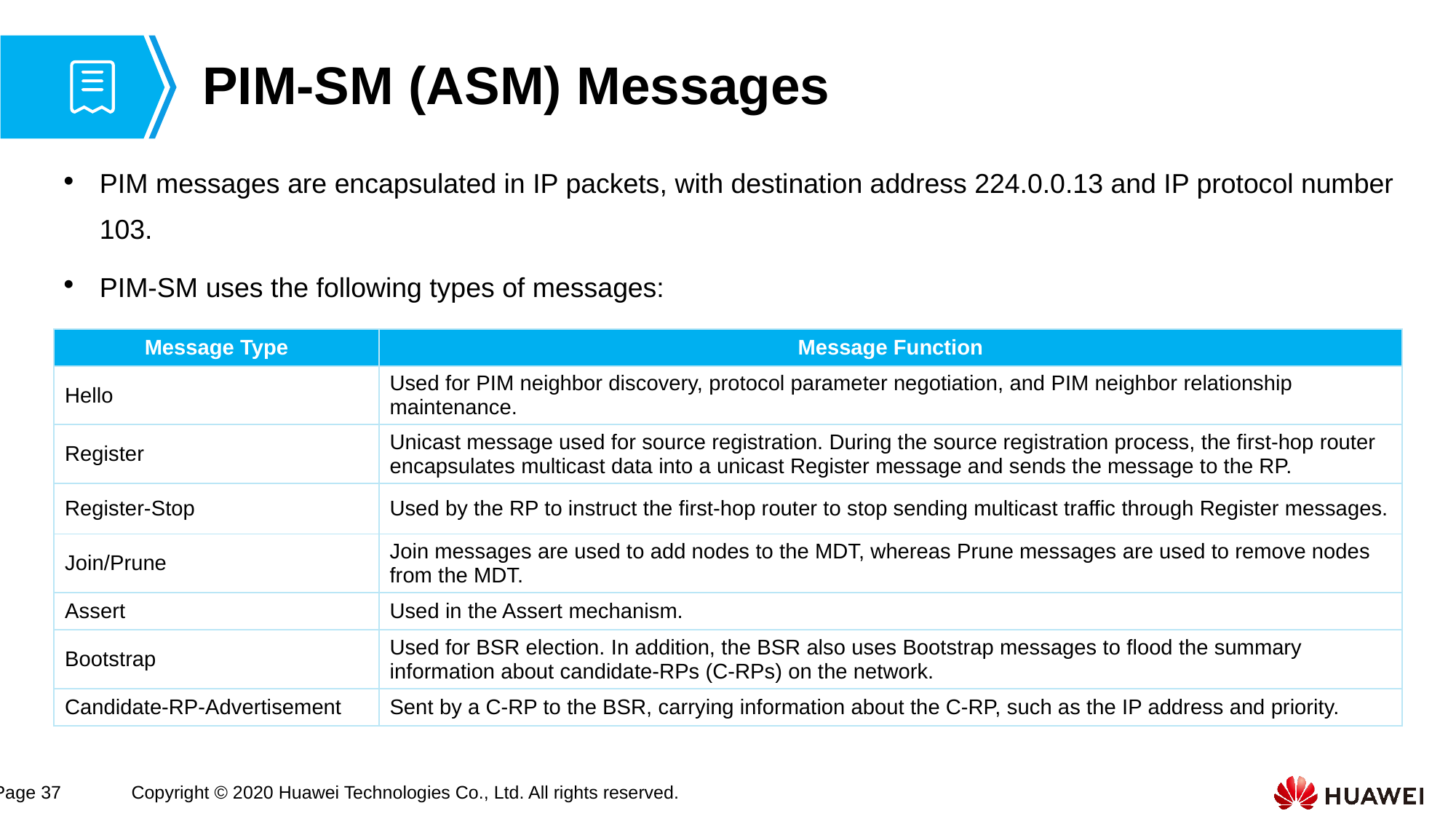

# PIM-SM (ASM) Messages
PIM messages are encapsulated in IP packets, with destination address 224.0.0.13 and IP protocol number 103.
PIM-SM uses the following types of messages:
| Message Type | Message Function |
| --- | --- |
| Hello | Used for PIM neighbor discovery, protocol parameter negotiation, and PIM neighbor relationship maintenance. |
| Register | Unicast message used for source registration. During the source registration process, the first-hop router encapsulates multicast data into a unicast Register message and sends the message to the RP. |
| Register-Stop | Used by the RP to instruct the first-hop router to stop sending multicast traffic through Register messages. |
| Join/Prune | Join messages are used to add nodes to the MDT, whereas Prune messages are used to remove nodes from the MDT. |
| Assert | Used in the Assert mechanism. |
| Bootstrap | Used for BSR election. In addition, the BSR also uses Bootstrap messages to flood the summary information about candidate-RPs (C-RPs) on the network. |
| Candidate-RP-Advertisement | Sent by a C-RP to the BSR, carrying information about the C-RP, such as the IP address and priority. |